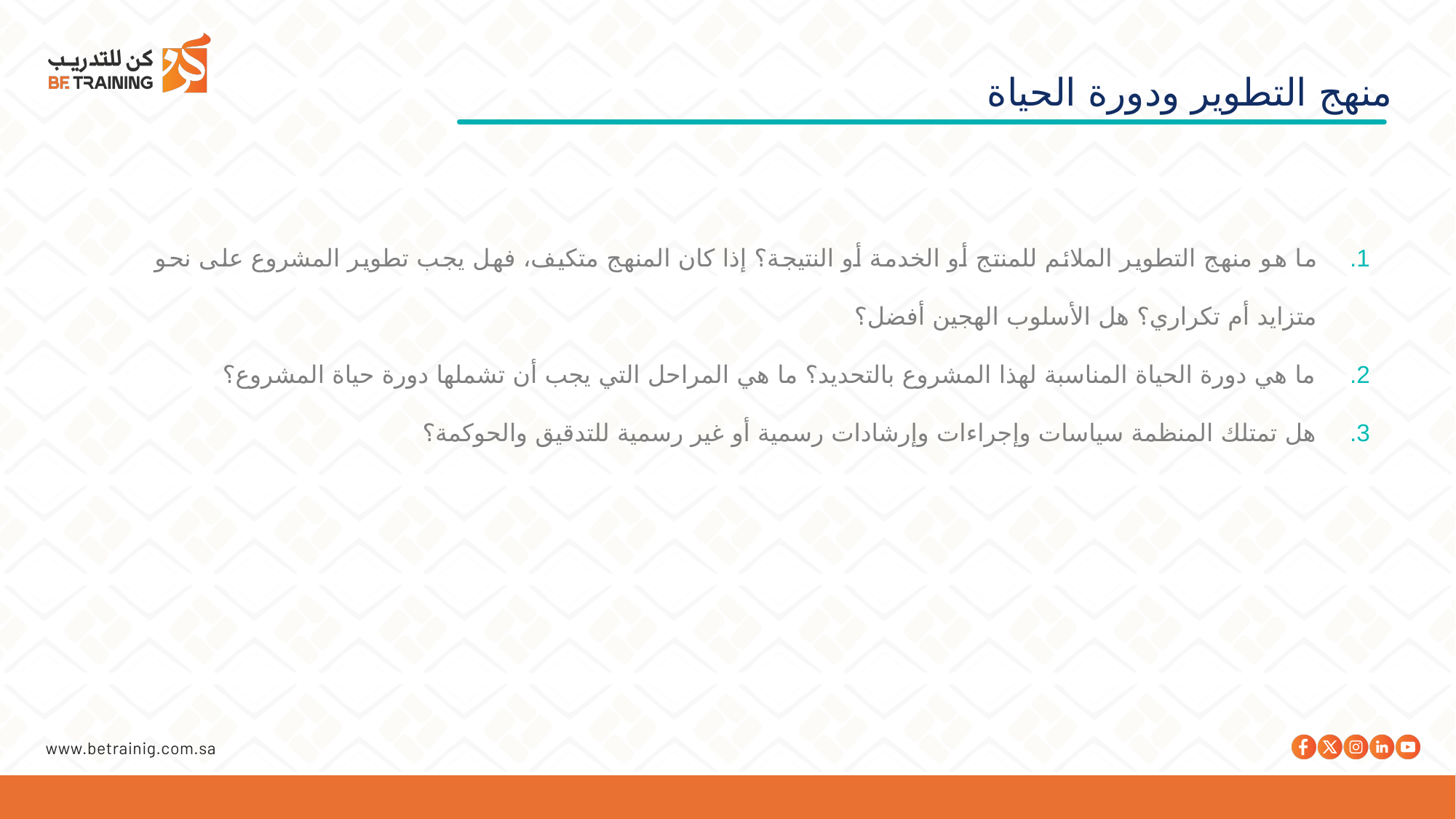

منهج التطوير ودورة الحياة
ما هو منهج التطوير الملائم للمنتج أو الخدمة أو النتيجة؟ إذا كان المنهج متكيف، فهل يجب تطوير المشروع على نحو متزايد أم تكراري؟ هل الأسلوب الهجين أفضل؟
ما هي دورة الحياة المناسبة لهذا المشروع بالتحديد؟ ما هي المراحل التي يجب أن تشملها دورة حياة المشروع؟
هل تمتلك المنظمة سياسات وإجراءات وإرشادات رسمية أو غير رسمية للتدقيق والحوكمة؟